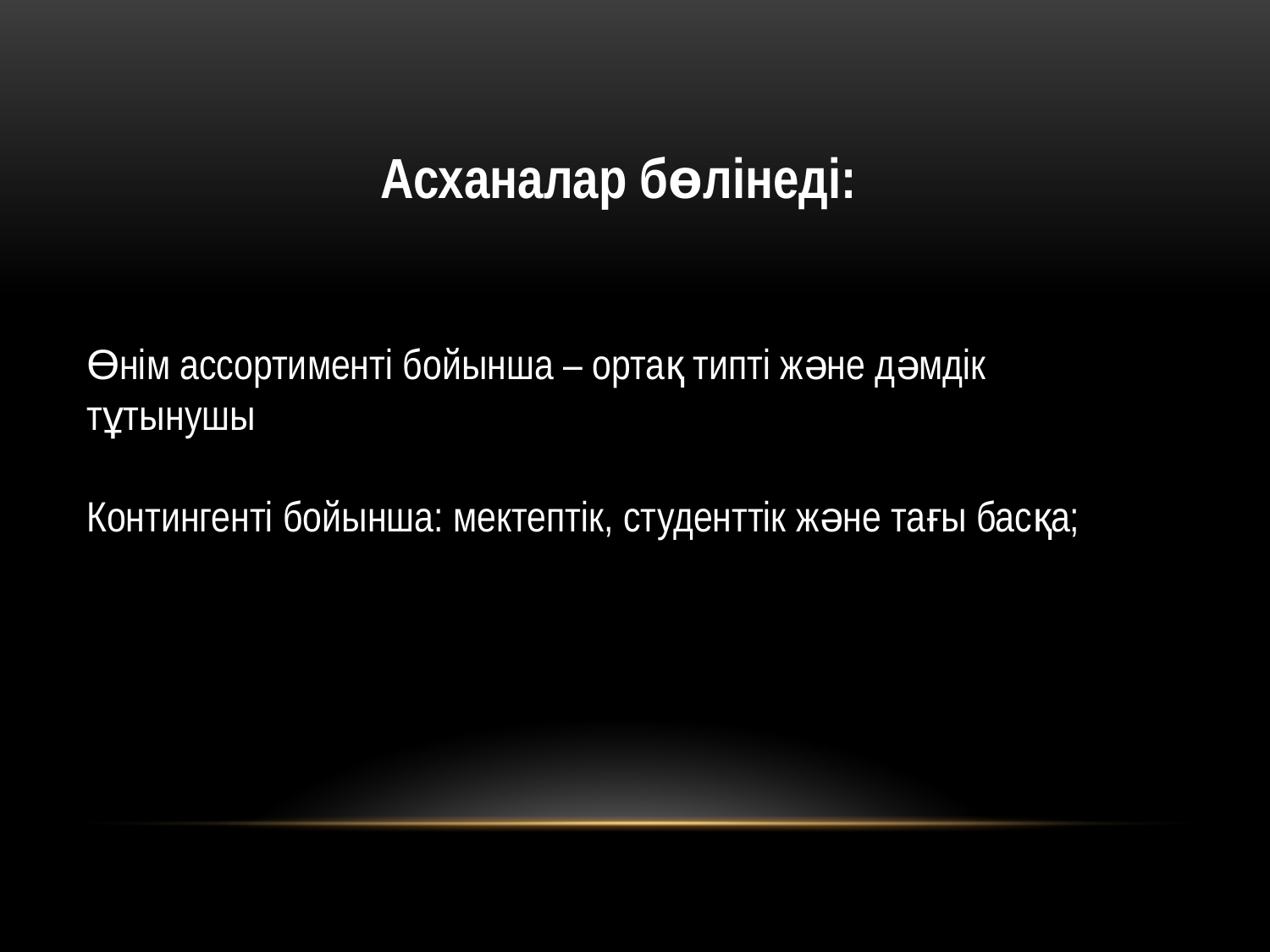

Асханалар бөлінеді:

Өнім ассортименті бойынша – ортақ типті және дәмдік тұтынушы

Контингенті бойынша: мектептік, студенттік және тағы басқа;